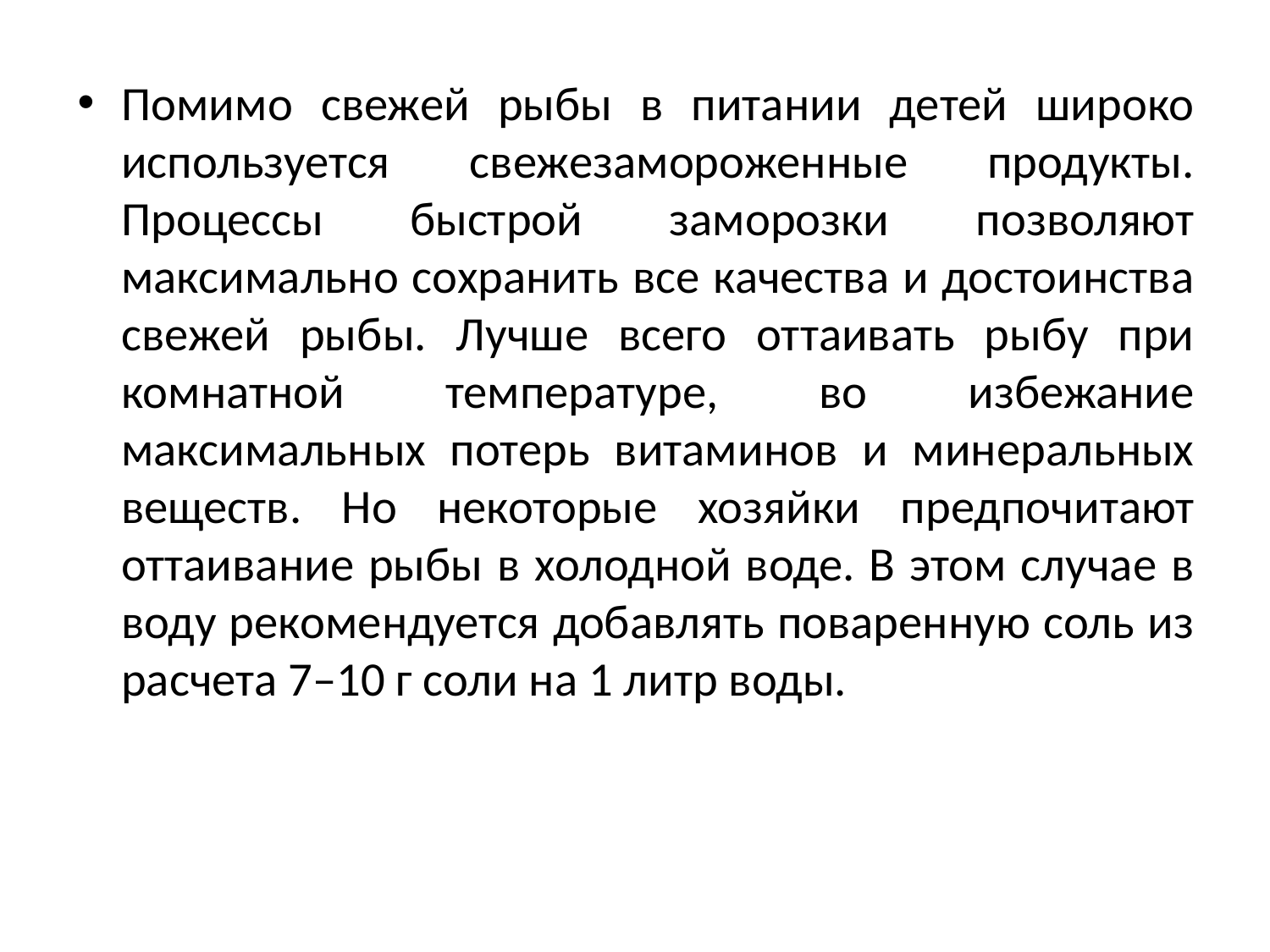

Помимо свежей рыбы в питании детей широко используется свежезамороженные продукты. Процессы быстрой заморозки позволяют максимально сохранить все качества и достоинства свежей рыбы. Лучше всего оттаивать рыбу при комнатной температуре, во избежание максимальных потерь витаминов и минеральных веществ. Но некоторые хозяйки предпочитают оттаивание рыбы в холодной воде. В этом случае в воду рекомендуется добавлять поваренную соль из расчета 7–10 г соли на 1 литр воды.